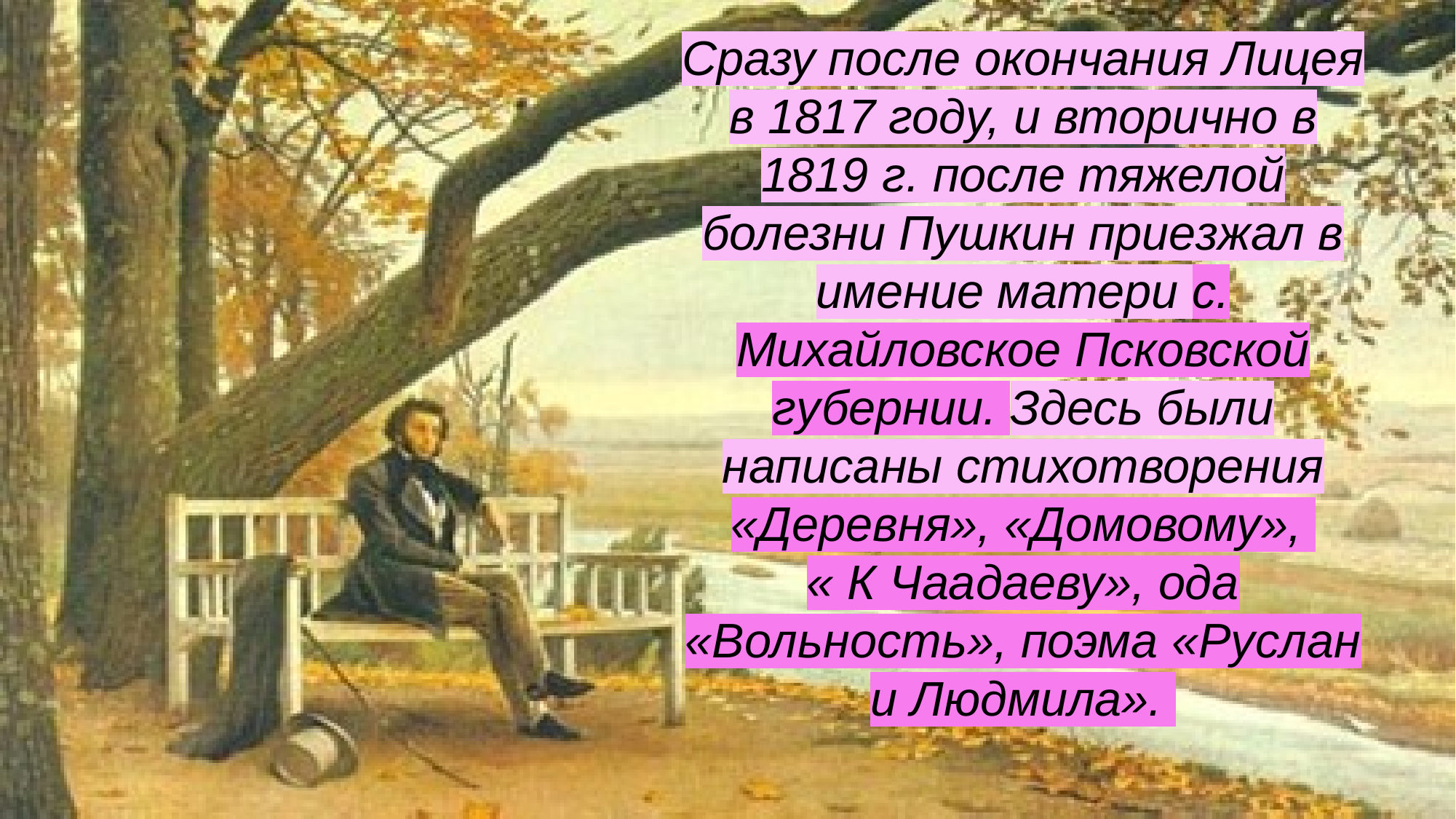

Сразу после окончания Лицея в 1817 году, и вторично в 1819 г. после тяжелой болезни Пушкин приезжал в имение матери с. Михайловское Псковской губернии. Здесь были написаны стихотворения «Деревня», «Домовому»,
« К Чаадаеву», ода «Вольность», поэма «Руслан и Людмила».